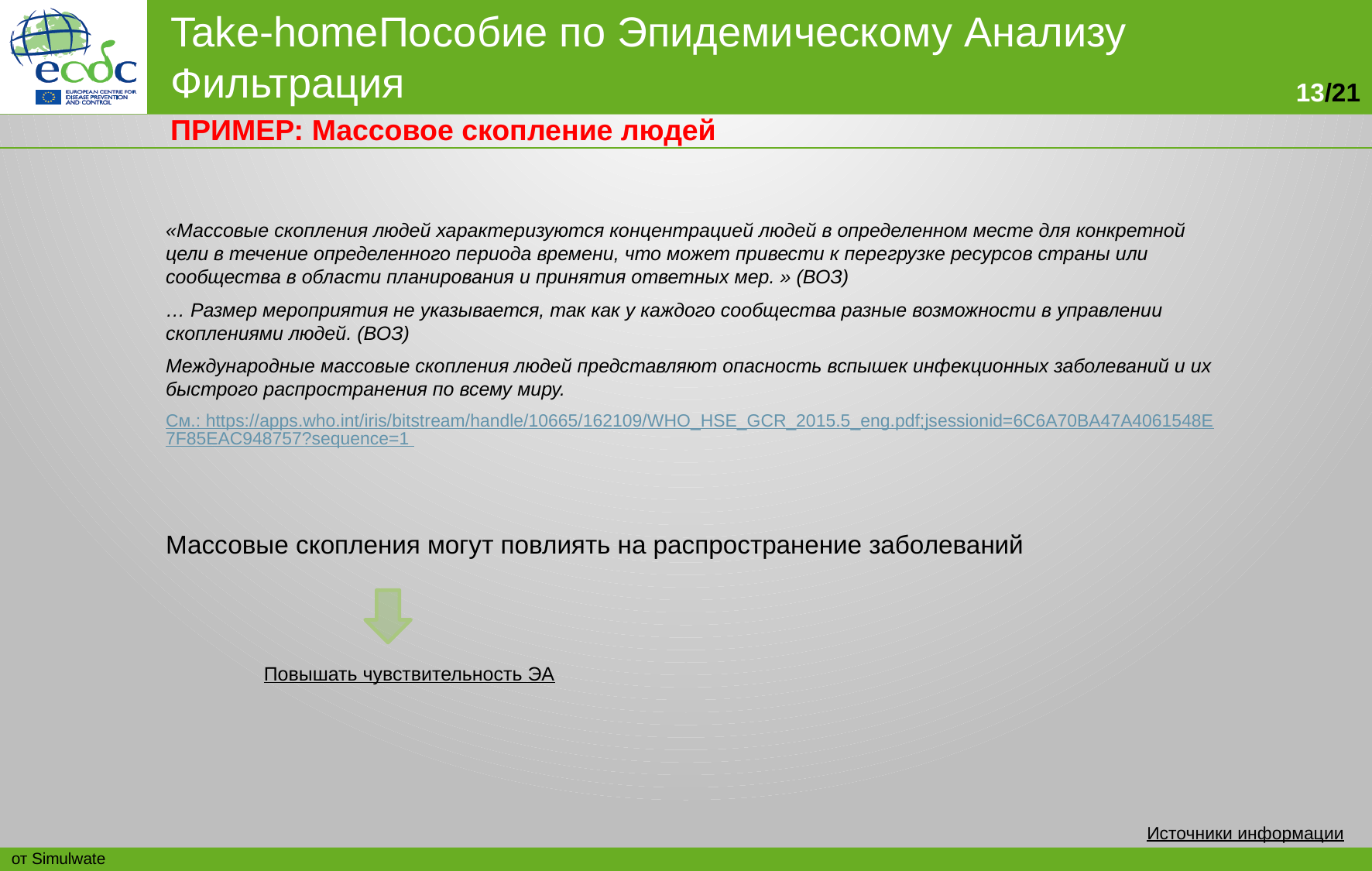

ПРИМЕР: Массовое скопление людей
«Массовые скопления людей характеризуются концентрацией людей в определенном месте для конкретной цели в течение определенного периода времени, что может привести к перегрузке ресурсов страны или сообщества в области планирования и принятия ответных мер. » (ВОЗ)
… Размер мероприятия не указывается, так как у каждого сообщества разные возможности в управлении скоплениями людей. (ВОЗ)
Международные массовые скопления людей представляют опасность вспышек инфекционных заболеваний и их быстрого распространения по всему миру.
См.: https://apps.who.int/iris/bitstream/handle/10665/162109/WHO_HSE_GCR_2015.5_eng.pdf;jsessionid=6C6A70BA47A4061548E7F85EAC948757?sequence=1

Массовые скопления могут повлиять на распространение заболеваний

Повышать чувствительность ЭА
Значительные массовое скопление: http://events.frommers.com/sisp/index.htm
Календарь международных фестивалей: http://www.whatsonwhen.com/sisp/index.htm
Общий международный календарь: http://www.eventogo.com/
Календарь политических событий (в мире): http://www.electionguide.org/
Источники информации